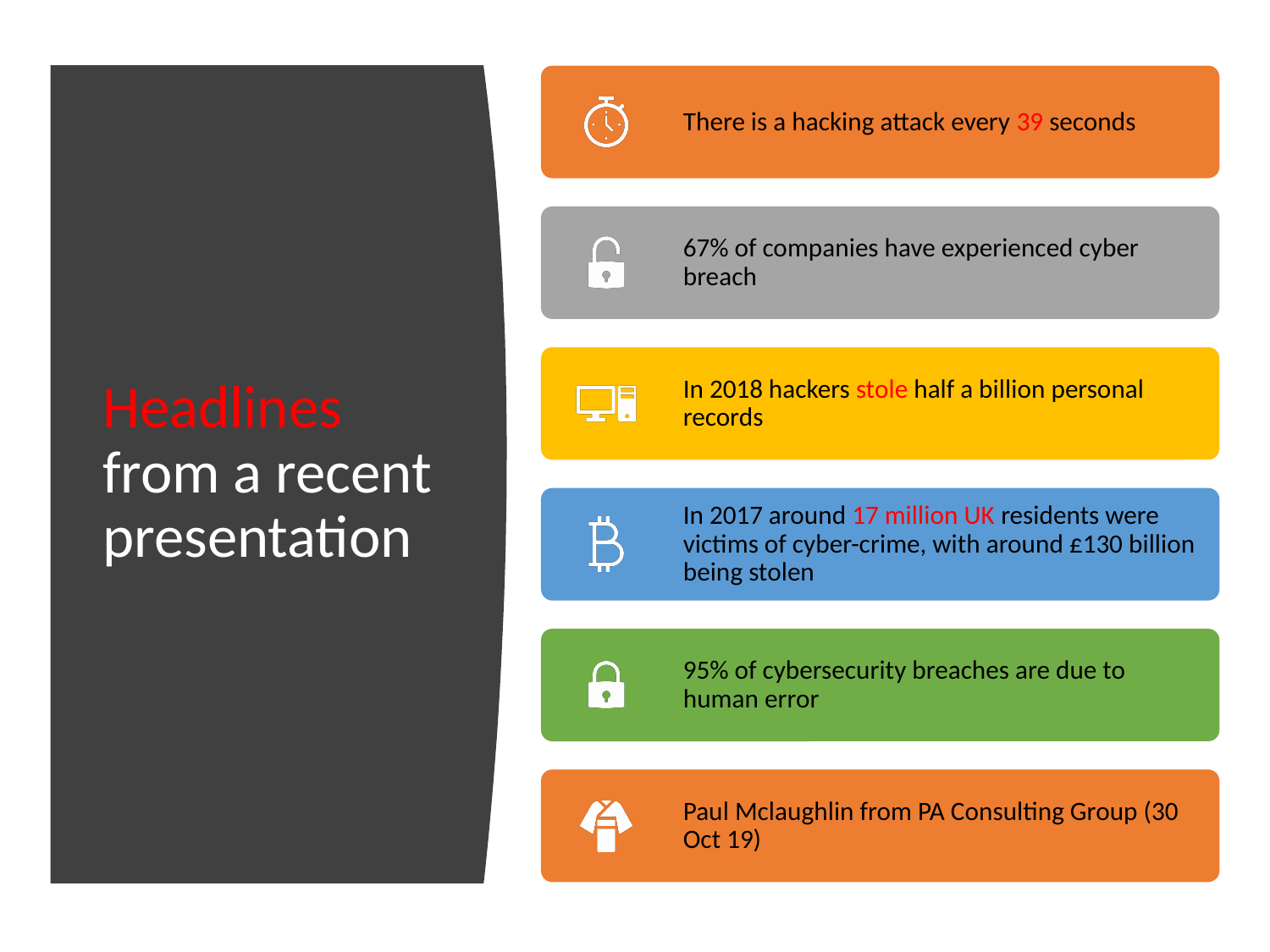

There is a hacking attack every 39 seconds
67% of companies have experienced cyber breach
In 2018 hackers stole half a billion personal records
In 2017 around 17 million UK residents were victims of cyber-crime, with around £130 billion being stolen
95% of cybersecurity breaches are due to human error
Paul Mclaughlin from PA Consulting Group (30 Oct 19)

# Headlines from a recent presentation